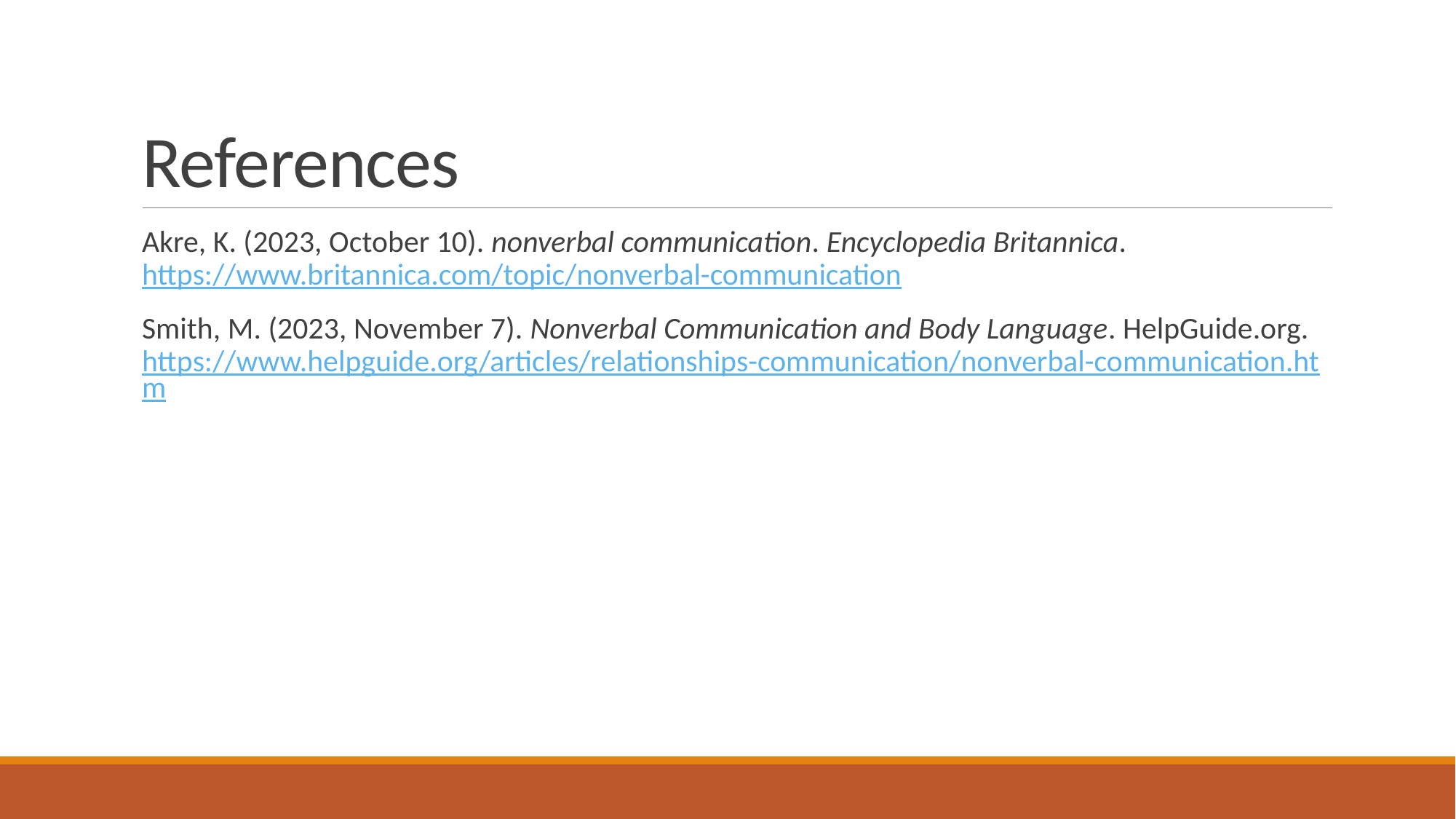

# References
Akre, K. (2023, October 10). nonverbal communication. Encyclopedia Britannica. https://www.britannica.com/topic/nonverbal-communication
Smith, M. (2023, November 7). Nonverbal Communication and Body Language. HelpGuide.org. https://www.helpguide.org/articles/relationships-communication/nonverbal-communication.htm